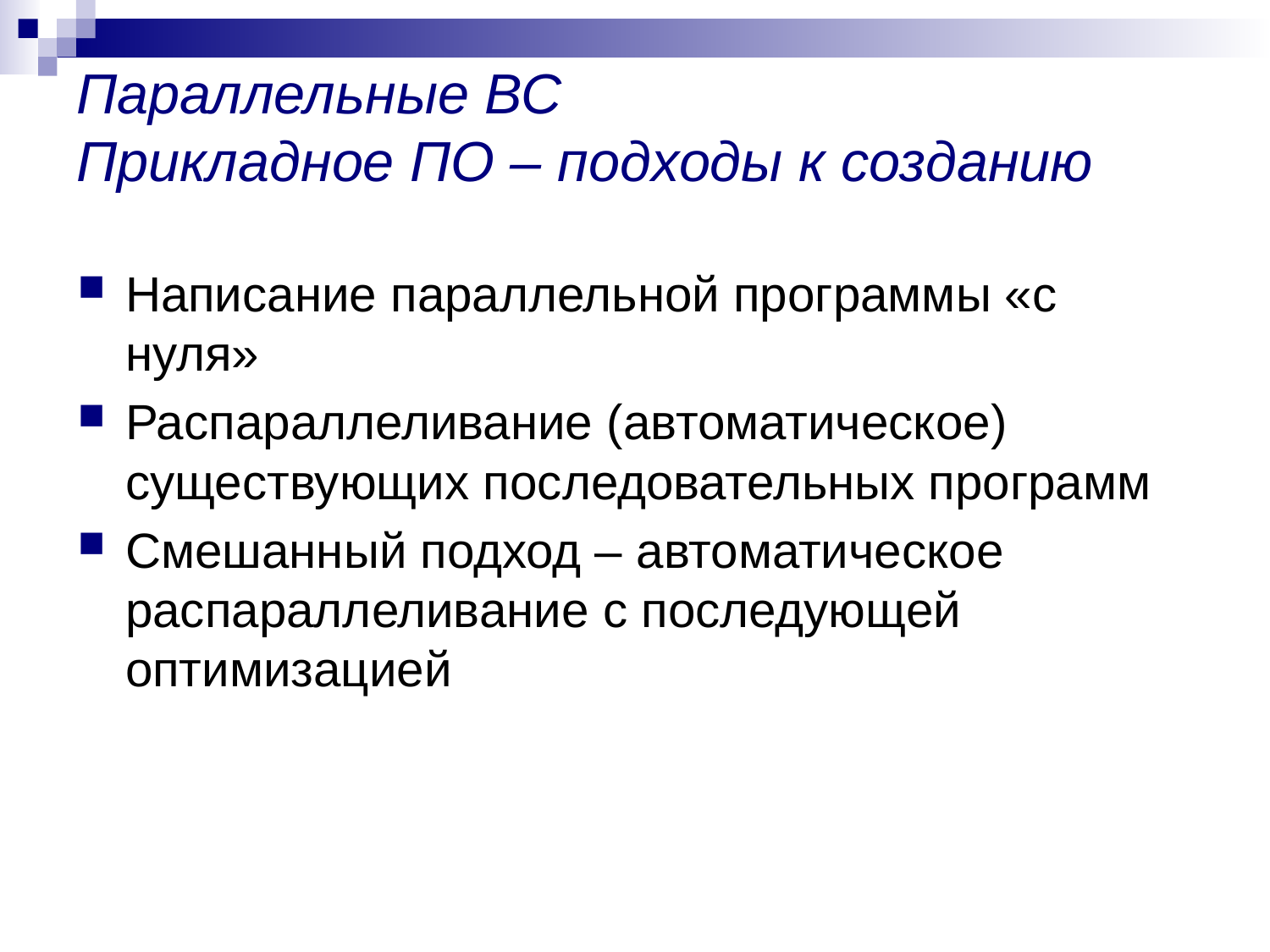

# Параллельные ВС Прикладное ПО – подходы к созданию
Написание параллельной программы «с нуля»
Распараллеливание (автоматическое) существующих последовательных программ
Смешанный подход – автоматическое распараллеливание с последующей оптимизацией